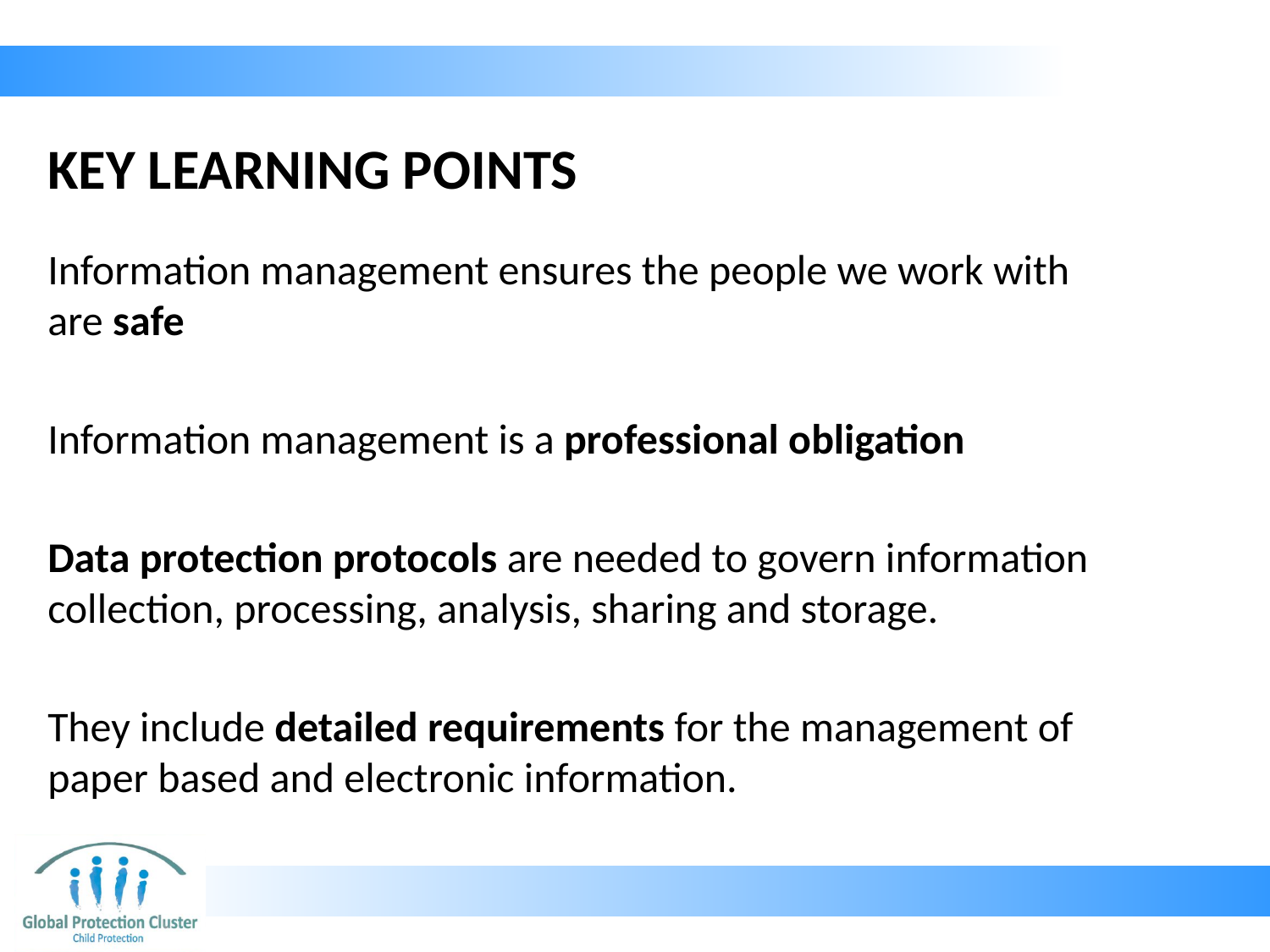

# KEY LEARNING POINTS
Information management ensures the people we work with are safe

Information management is a professional obligation

Data protection protocols are needed to govern information collection, processing, analysis, sharing and storage.

They include detailed requirements for the management of paper based and electronic information.